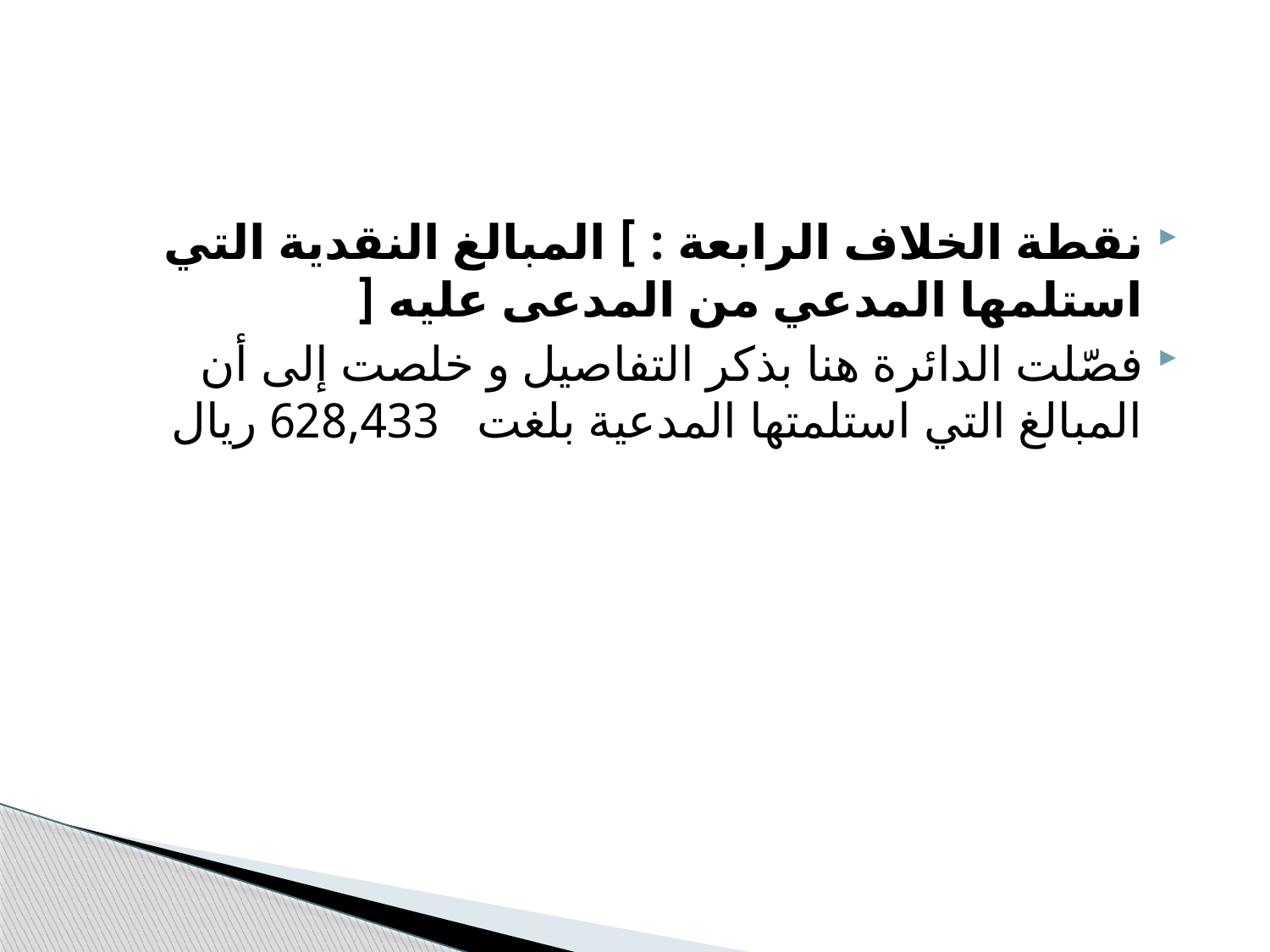

#
نقطة الخلاف الرابعة : ] المبالغ النقدية التي استلمها المدعي من المدعى عليه [
فصّلت الدائرة هنا بذكر التفاصيل و خلصت إلى أن المبالغ التي استلمتها المدعية بلغت   628,433 ريال